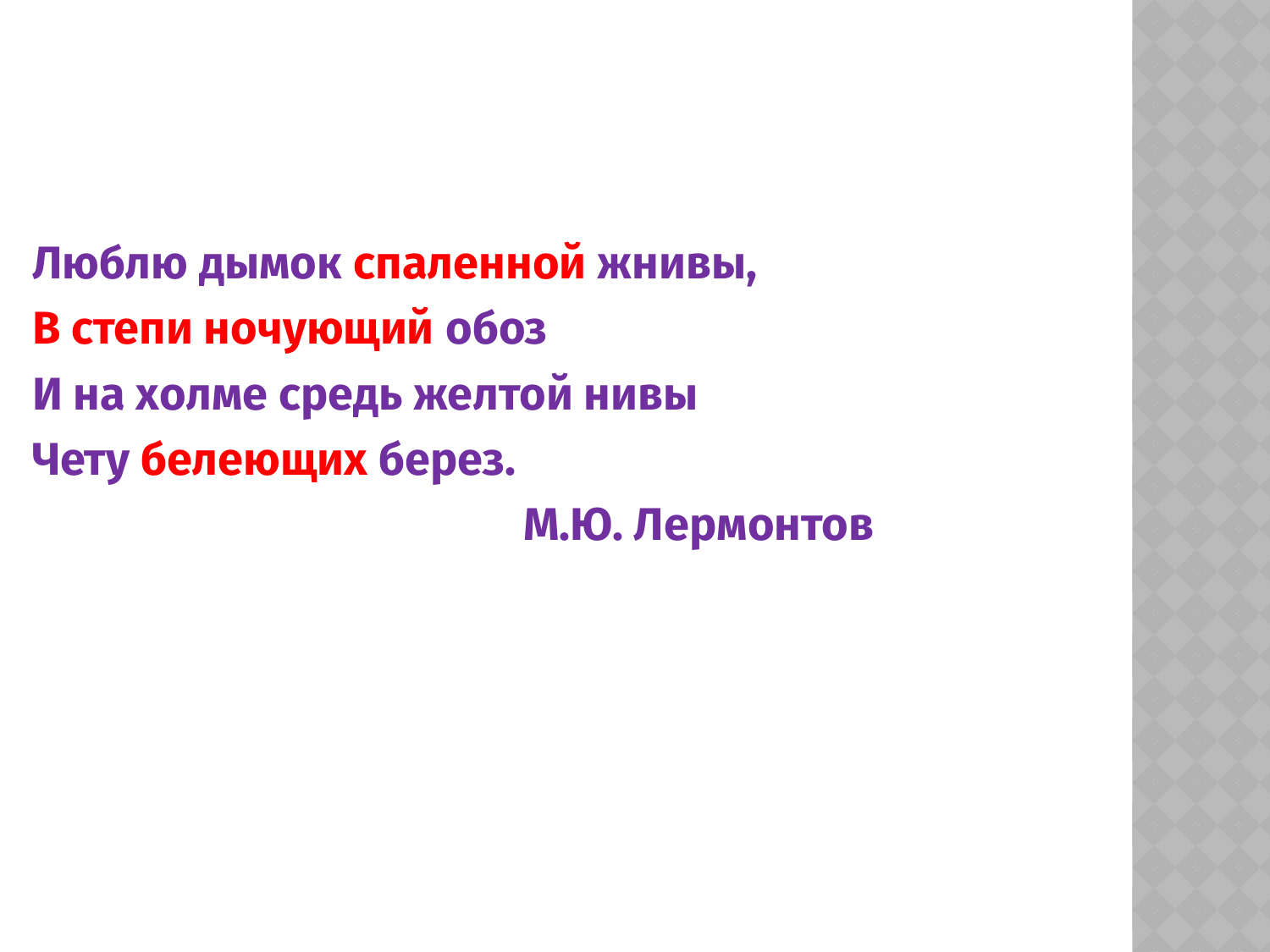

#

Люблю дымок спаленной жнивы,
В степи ночующий обоз
И на холме средь желтой нивы
Чету белеющих берез.
                                        М.Ю. Лермонтов